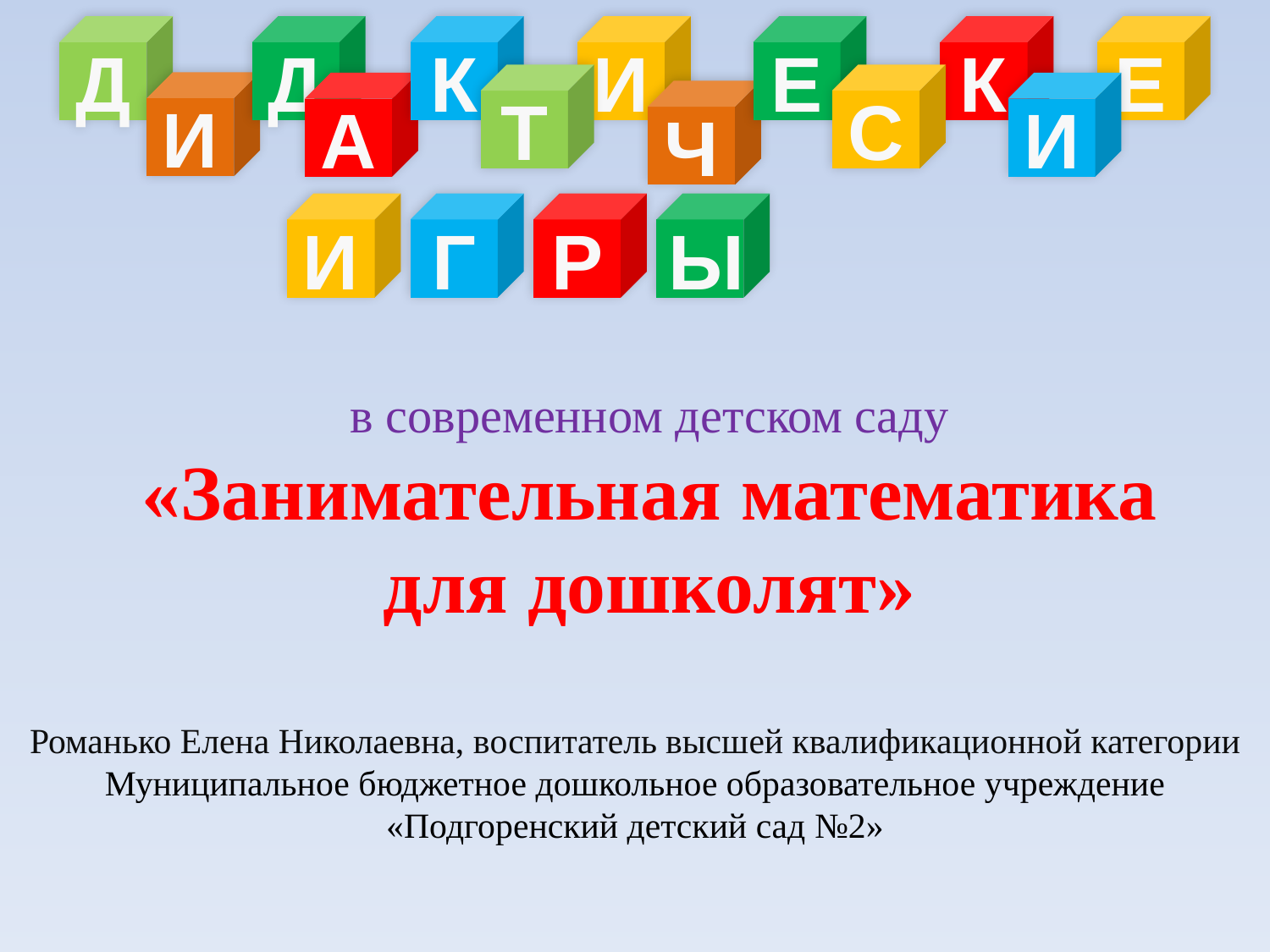

Д
Д
К
И
Е
К
Е

Т
С
И
А
И
Ч
И
Г
Р
Ы
в современном детском саду
«Занимательная математика для дошколят»

Романько Елена Николаевна, воспитатель высшей квалификационной категории
Муниципальное бюджетное дошкольное образовательное учреждение
«Подгоренский детский сад №2»